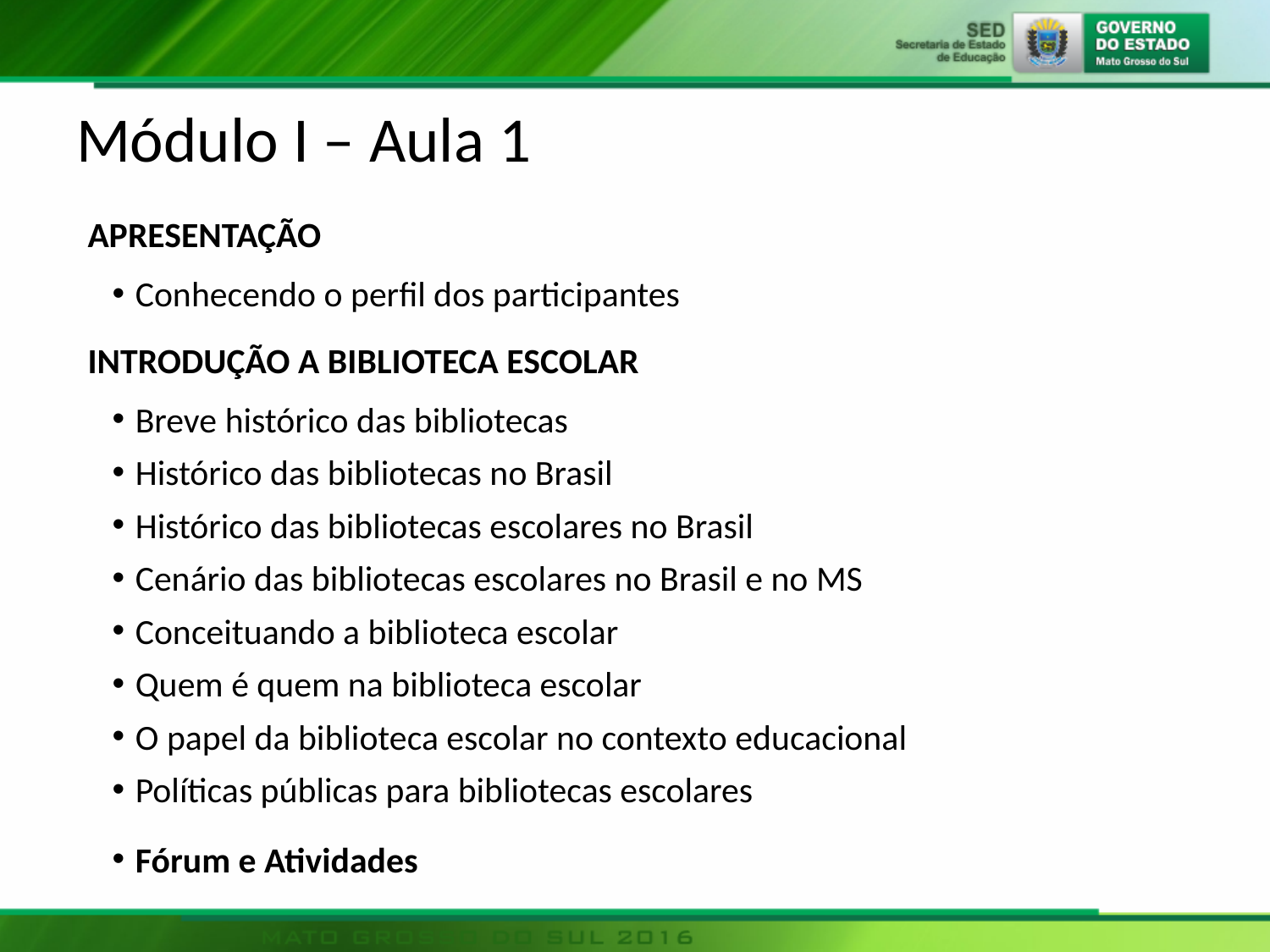

# Módulo I – Aula 1
APRESENTAÇÃO

Conhecendo o perfil dos participantes

INTRODUÇÃO A BIBLIOTECA ESCOLAR

Breve histórico das bibliotecas
Histórico das bibliotecas no Brasil
Histórico das bibliotecas escolares no Brasil
Cenário das bibliotecas escolares no Brasil e no MS
Conceituando a biblioteca escolar
Quem é quem na biblioteca escolar
O papel da biblioteca escolar no contexto educacional
Políticas públicas para bibliotecas escolares

Fórum e Atividades